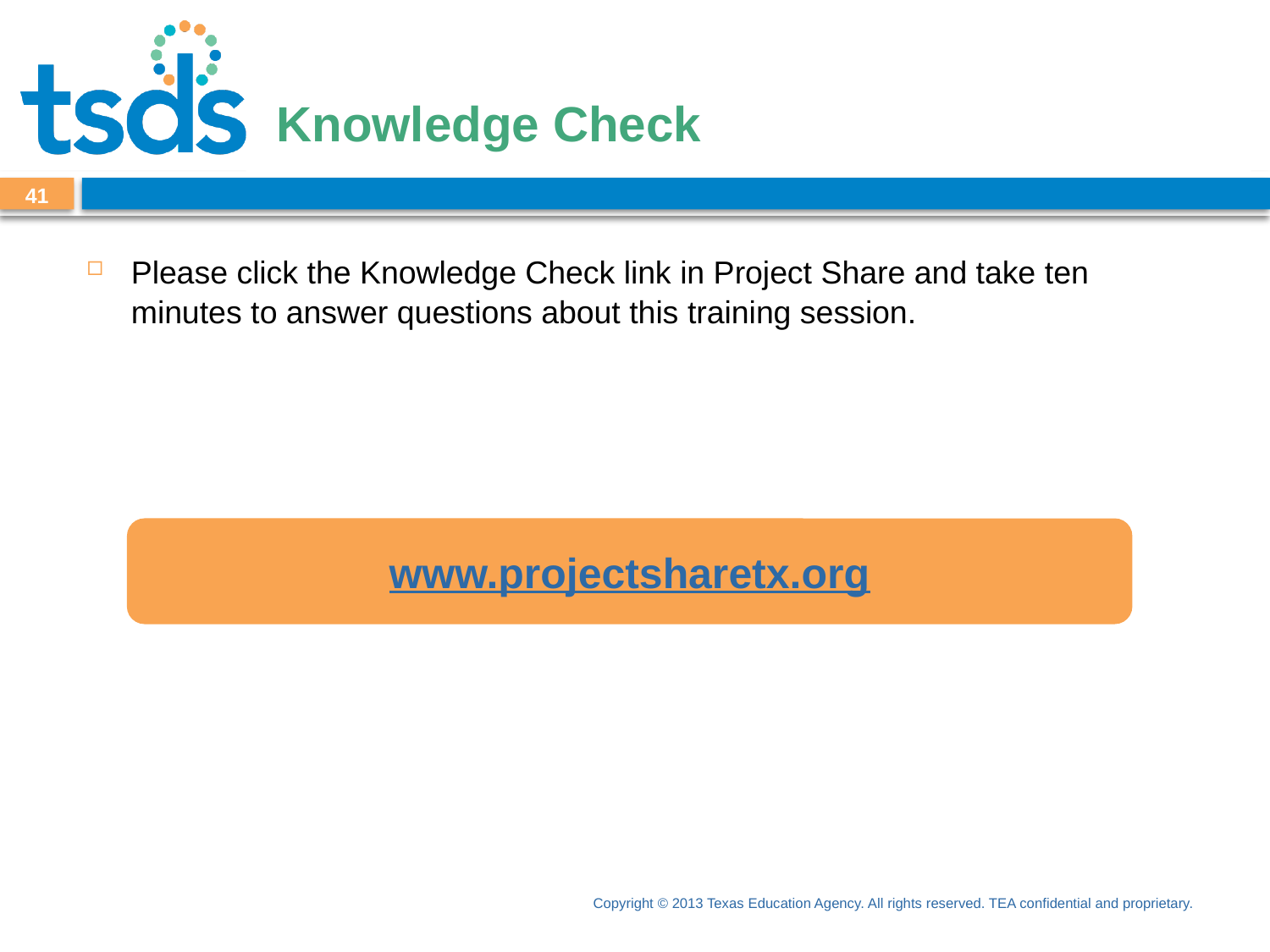

# Knowledge Check
41
Please click the Knowledge Check link in Project Share and take ten minutes to answer questions about this training session.

www.projectsharetx.org